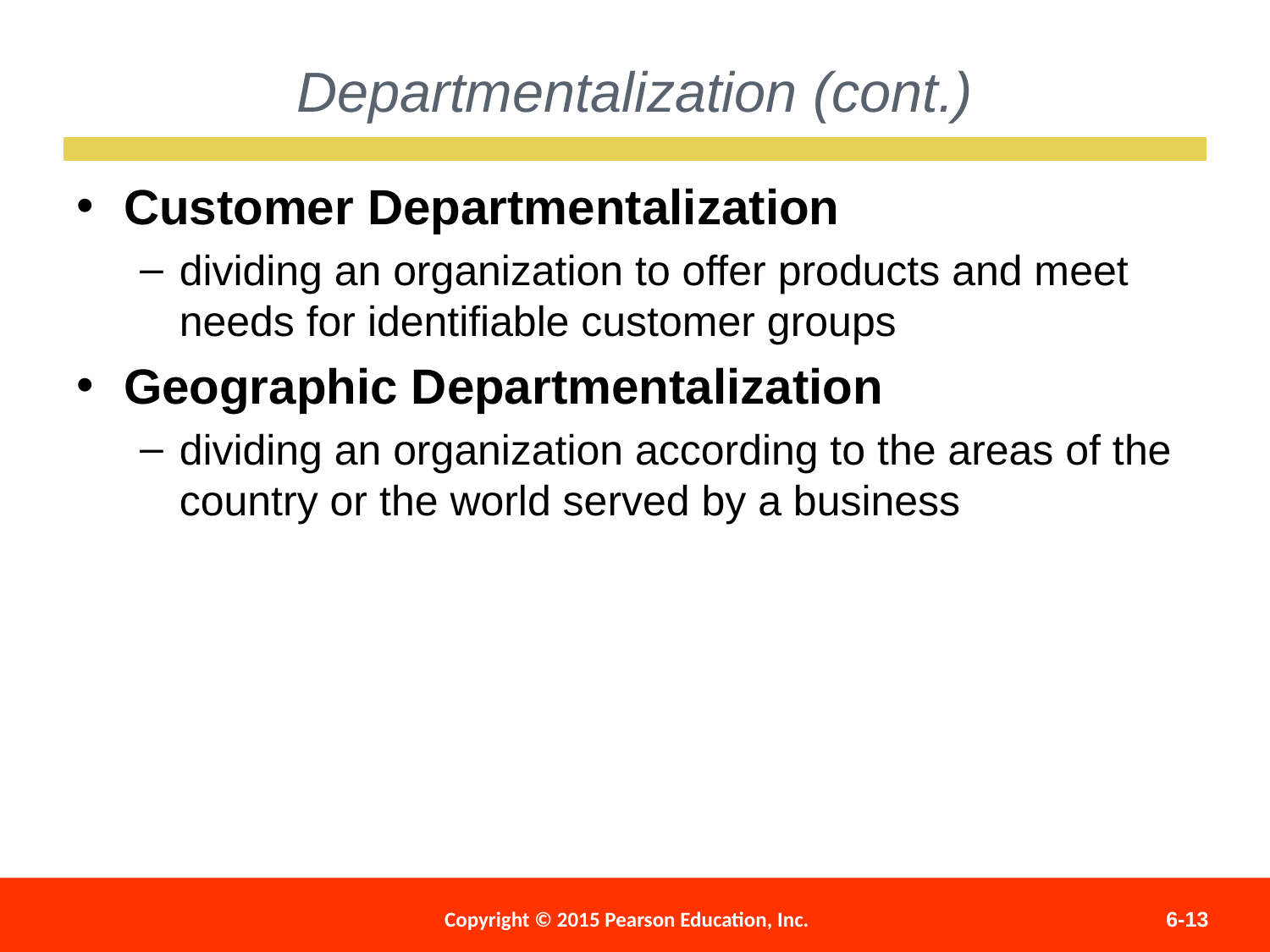

Departmentalization (cont.)
Customer Departmentalization
dividing an organization to offer products and meet needs for identifiable customer groups
Geographic Departmentalization
dividing an organization according to the areas of the country or the world served by a business